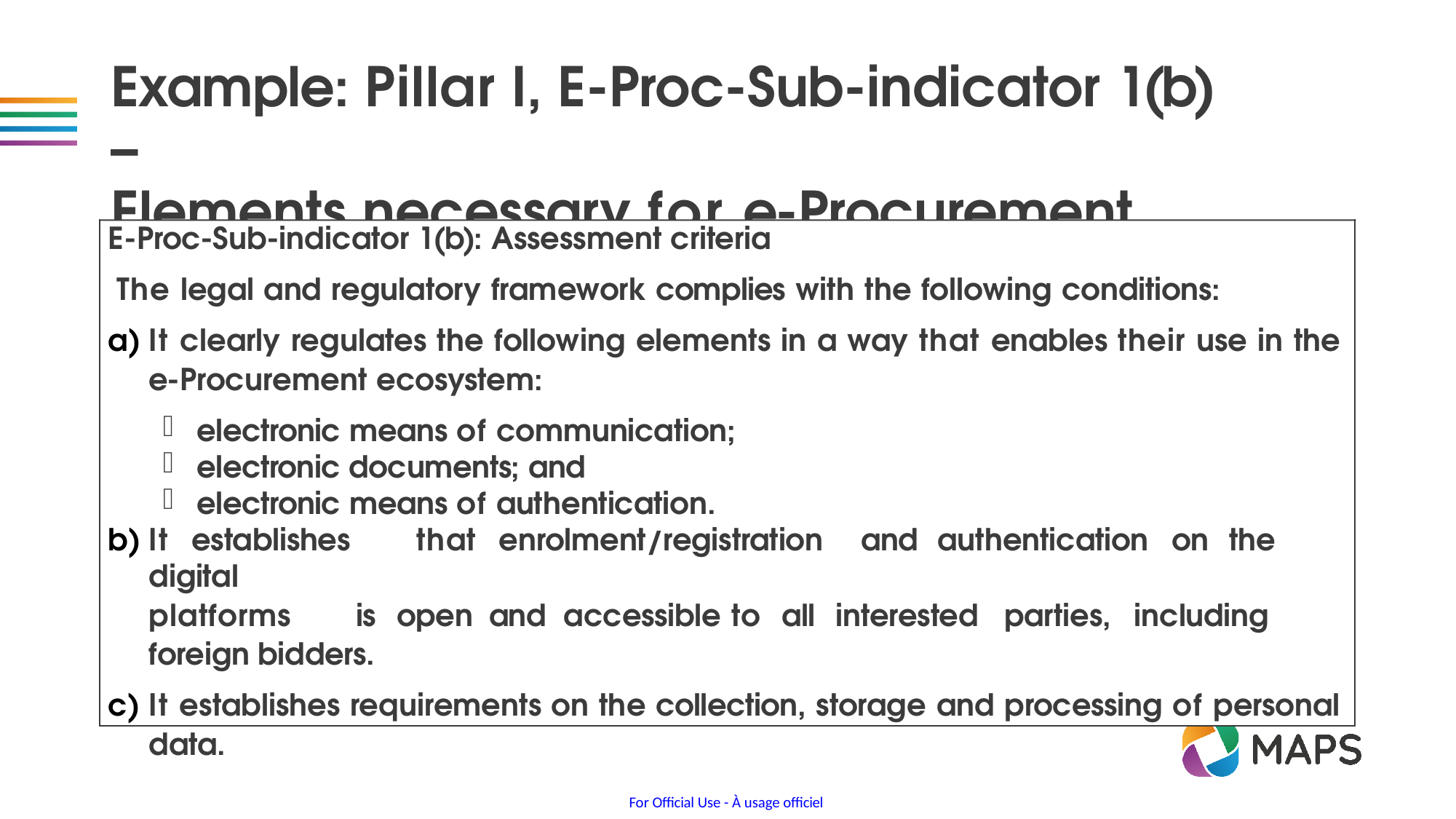

# Example: Pillar I, E-Proc-Sub-indicator 1(b) –
Elements necessary for e-Procurement
E-Proc-Sub-indicator 1(b): Assessment criteria
The legal and regulatory framework complies with the following conditions:
It clearly regulates the following elements in a way that enables their use in the e-Procurement ecosystem:
electronic means of communication;
electronic documents; and
electronic means of authentication.
It	establishes	that	enrolment/registration	and	authentication	on	the	digital
platforms	is	open	and	accessible	to	all	interested	parties,	including	foreign bidders.
It establishes requirements on the collection, storage and processing of personal data.

E-Proc-Sub-indicator 1(b): Assessment criteria
For Official Use - À usage officiel